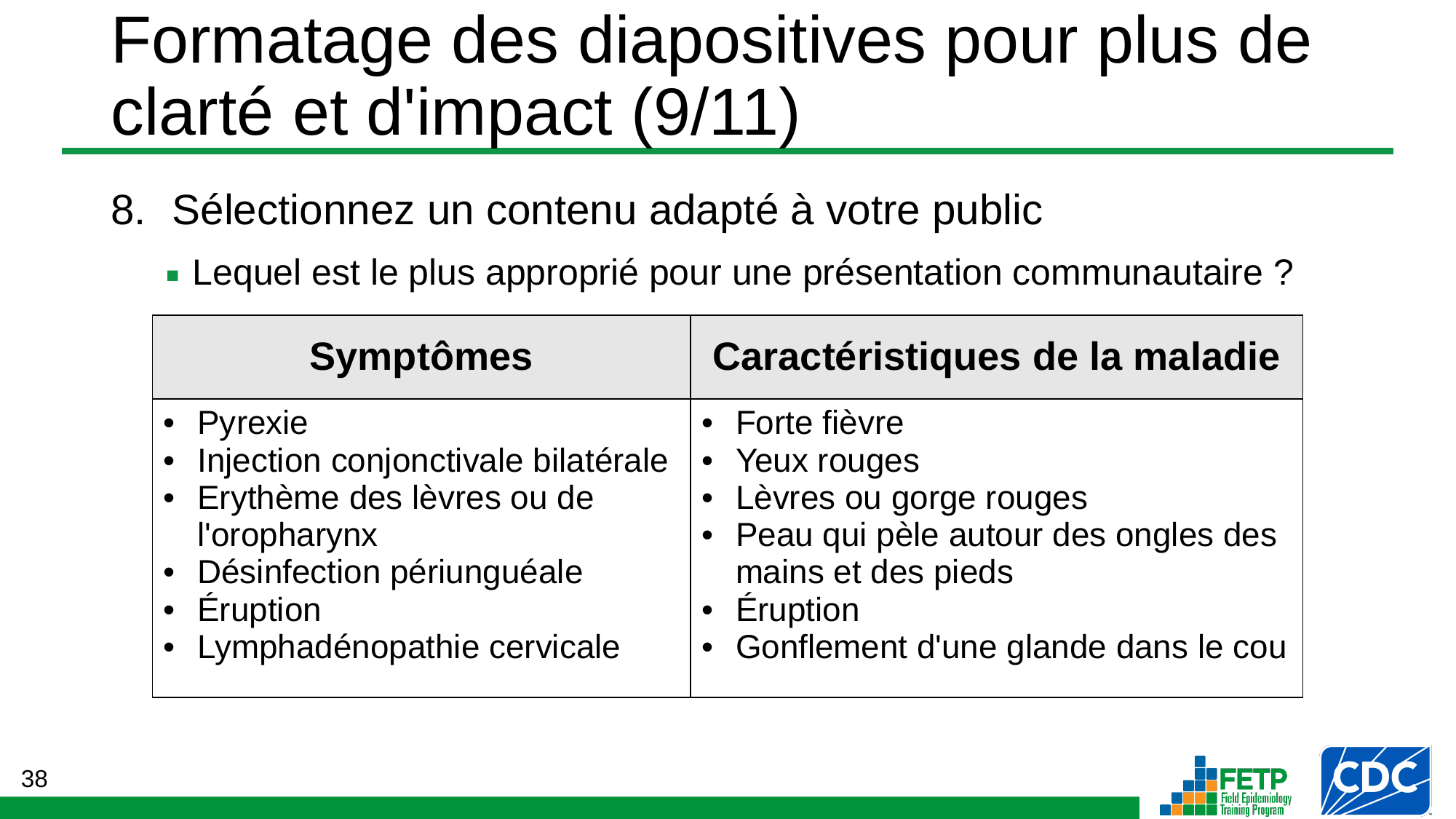

# Formatage des diapositives pour plus de clarté et d'impact (9/11)
Sélectionnez un contenu adapté à votre public
Lequel est le plus approprié pour une présentation communautaire ?
| Symptômes | Caractéristiques de la maladie |
| --- | --- |
| Pyrexie Injection conjonctivale bilatérale Erythème des lèvres ou de l'oropharynx Désinfection périunguéale Éruption Lymphadénopathie cervicale | Forte fièvre Yeux rouges Lèvres ou gorge rouges Peau qui pèle autour des ongles des mains et des pieds Éruption Gonflement d'une glande dans le cou |